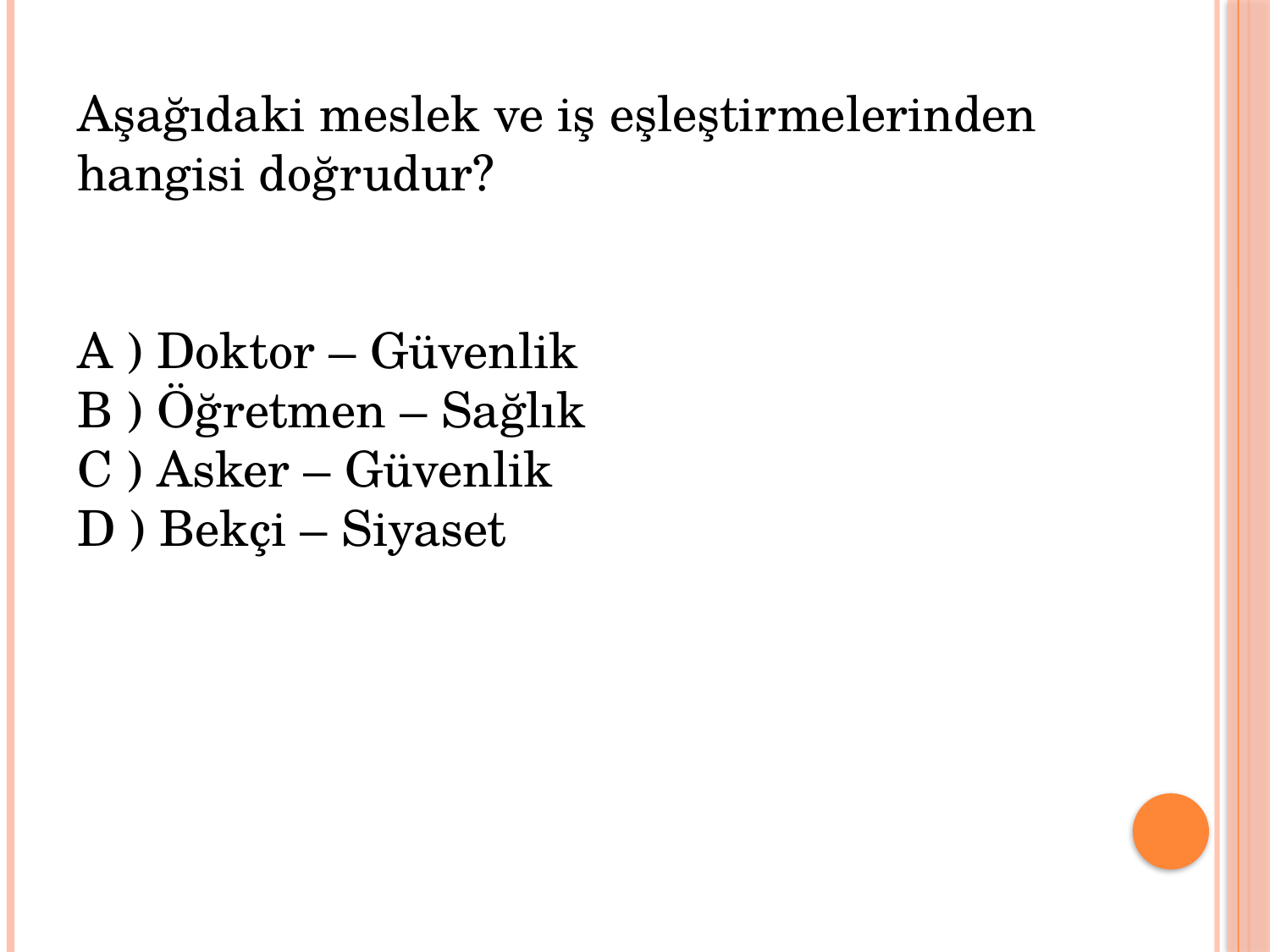

Aşağıdaki meslek ve iş eşleştirmelerinden hangisi doğrudur?

A ) Doktor – Güvenlik
B ) Öğretmen – Sağlık
C ) Asker – Güvenlik
D ) Bekçi – Siyaset